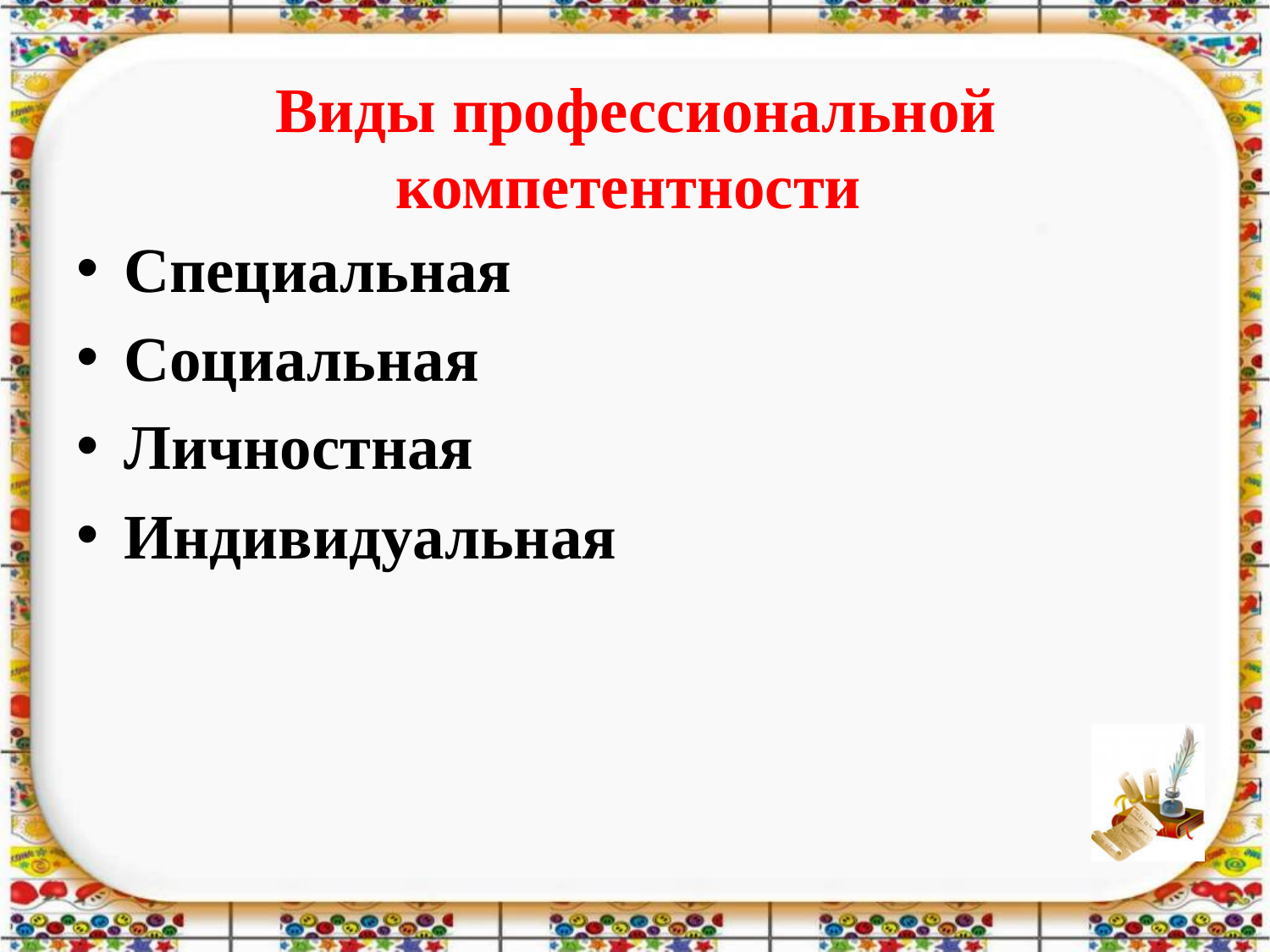

# Виды профессиональной компетентности
Специальная
Социальная
Личностная
Индивидуальная